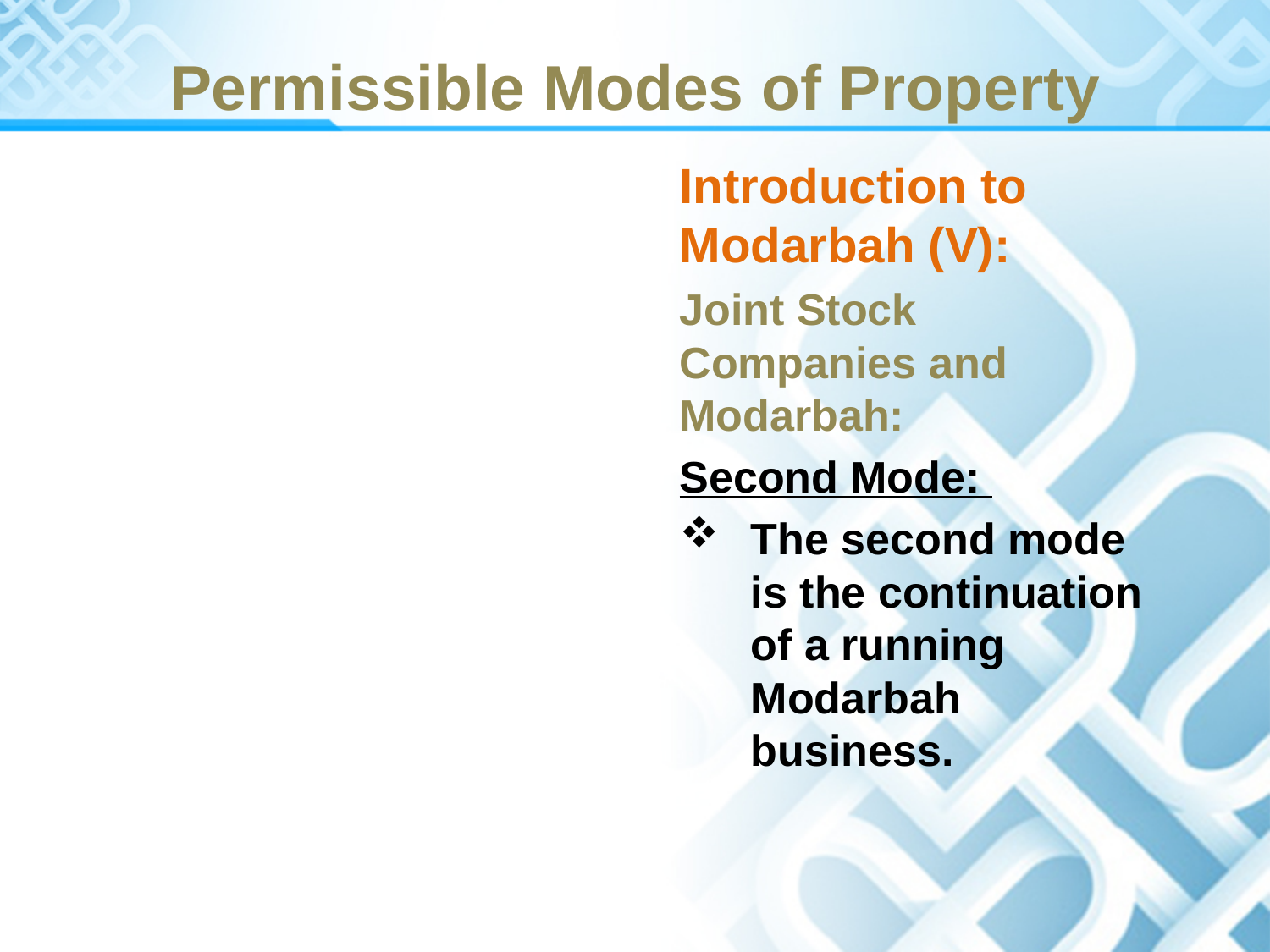

Permissible Modes of Property
Introduction to Modarbah (V):
Joint Stock Companies and Modarbah:
Second Mode:
The second mode is the continuation of a running Modarbah business.